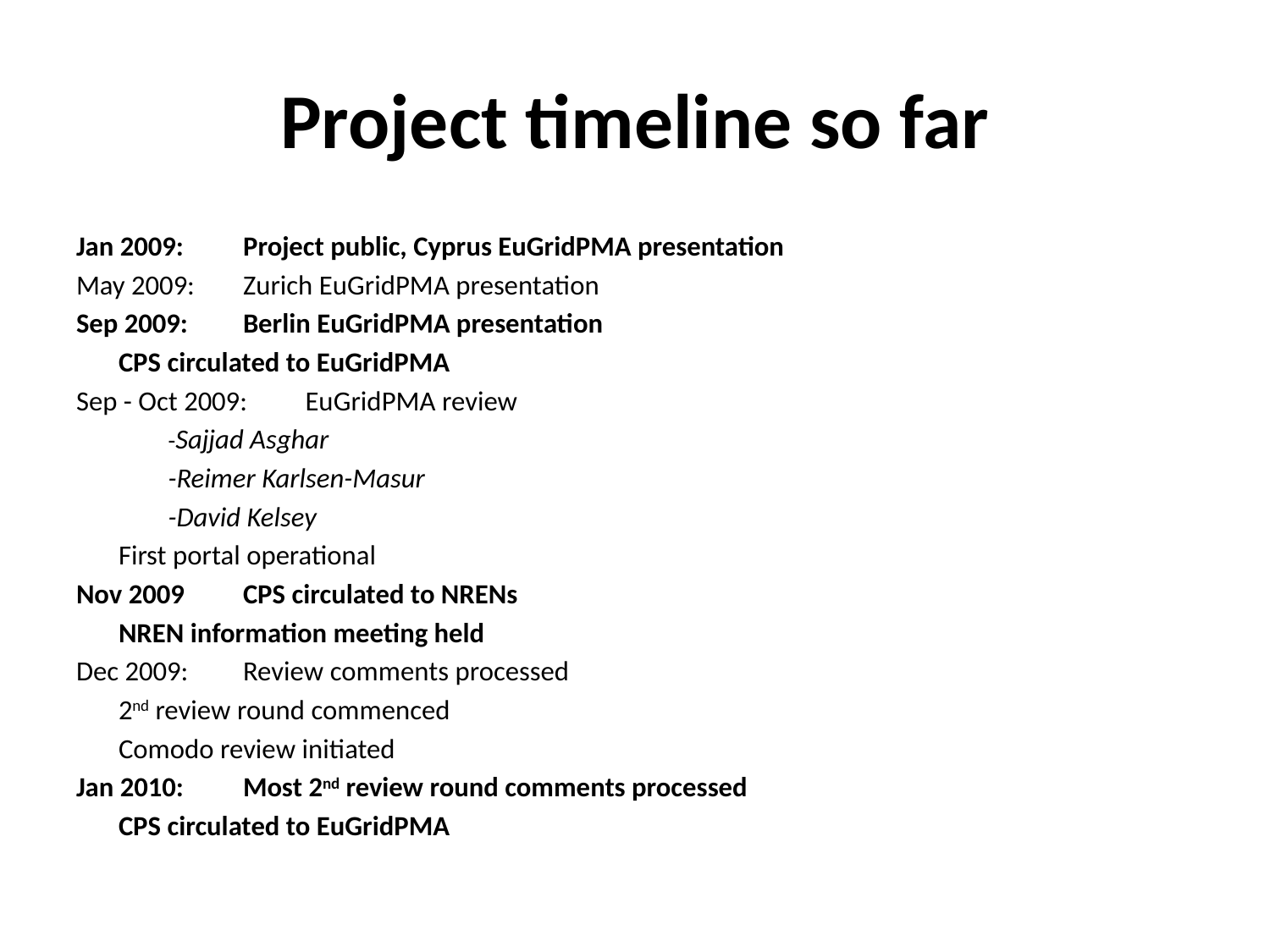

# Project timeline so far
Jan 2009:	Project public, Cyprus EuGridPMA presentation
May 2009:	Zurich EuGridPMA presentation
Sep 2009:	Berlin EuGridPMA presentation
			CPS circulated to EuGridPMA
Sep - Oct 2009: 	EuGridPMA review
				-Sajjad Asghar
				-Reimer Karlsen-Masur
				-David Kelsey
			First portal operational
Nov 2009	CPS circulated to NRENs
			NREN information meeting held
Dec 2009:	Review comments processed
			2nd review round commenced
			Comodo review initiated
Jan 2010:	Most 2nd review round comments processed
			CPS circulated to EuGridPMA